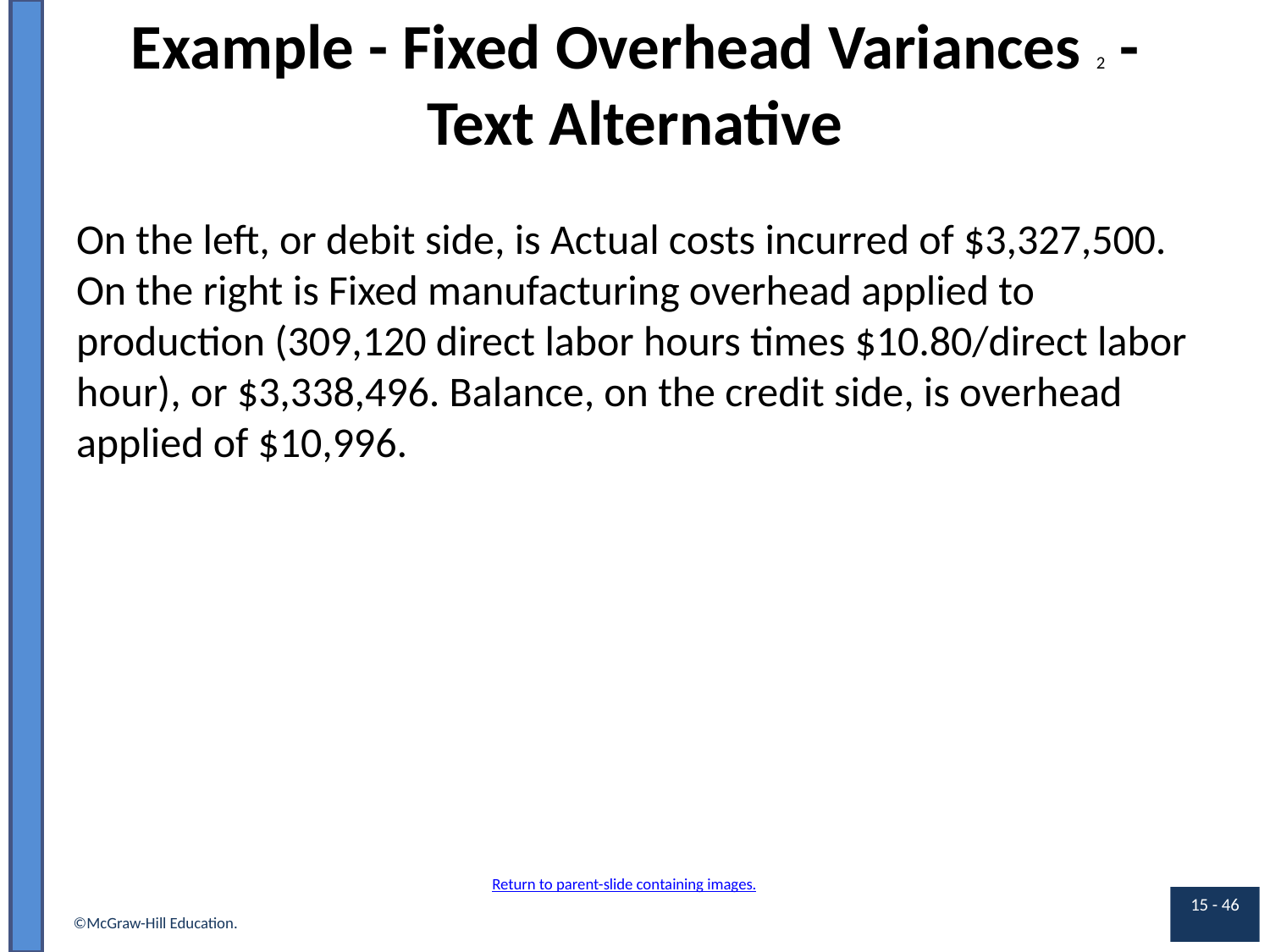

# Example - Fixed Overhead Variances 2 - Text Alternative
On the left, or debit side, is Actual costs incurred of $3,327,500. On the right is Fixed manufacturing overhead applied to production (309,120 direct labor hours times $10.80/direct labor hour), or $3,338,496. Balance, on the credit side, is overhead applied of $10,996.
Return to parent-slide containing images.